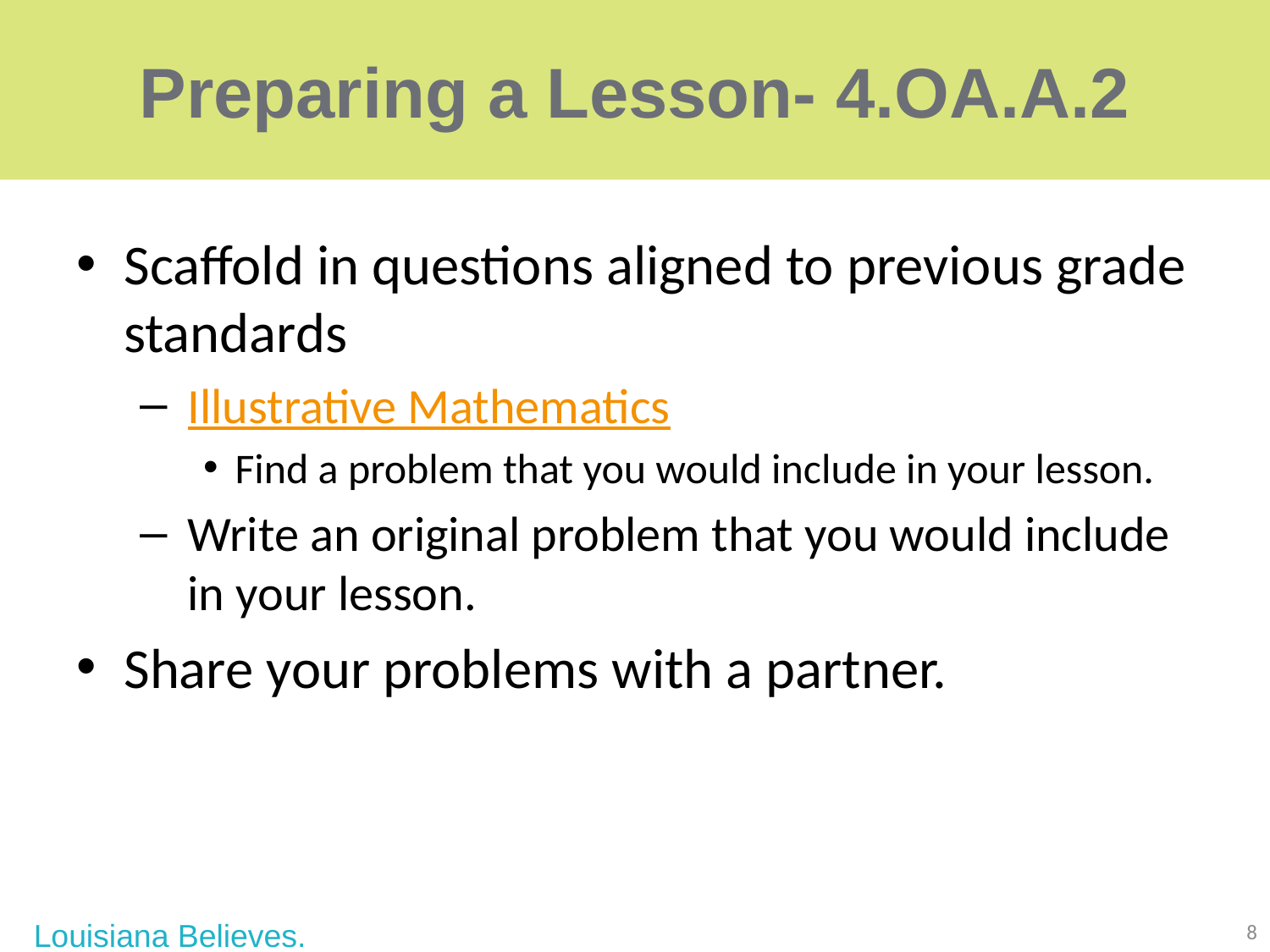

# Preparing a Lesson- 4.OA.A.2
Scaffold in questions aligned to previous grade standards
Illustrative Mathematics
Find a problem that you would include in your lesson.
Write an original problem that you would include in your lesson.
Share your problems with a partner.
Louisiana Believes.
8